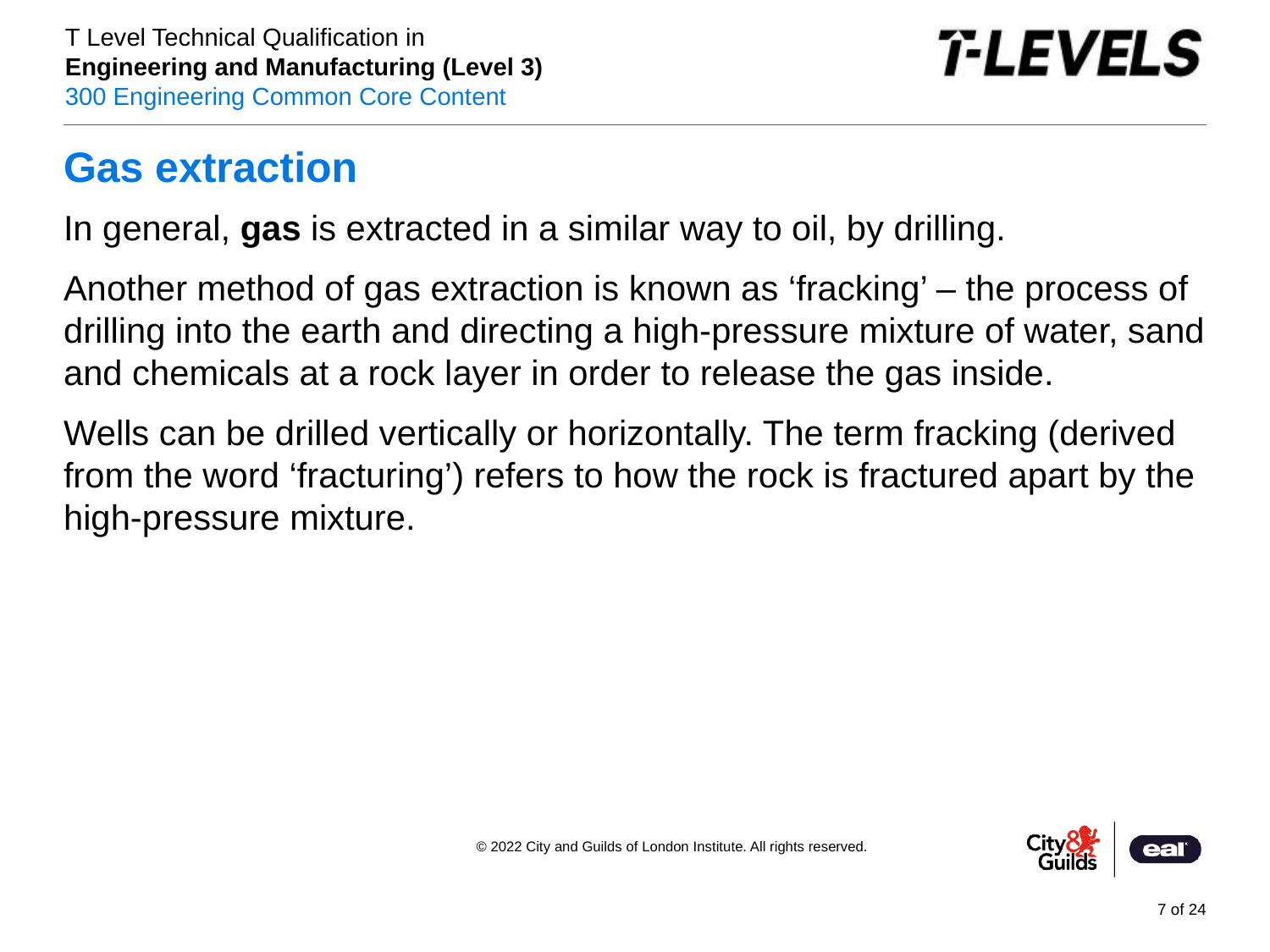

# Gas extraction
In general, gas is extracted in a similar way to oil, by drilling.
Another method of gas extraction is known as ‘fracking’ – the process of drilling into the earth and directing a high-pressure mixture of water, sand and chemicals at a rock layer in order to release the gas inside.
Wells can be drilled vertically or horizontally. The term fracking (derived from the word ‘fracturing’) refers to how the rock is fractured apart by the high-pressure mixture.